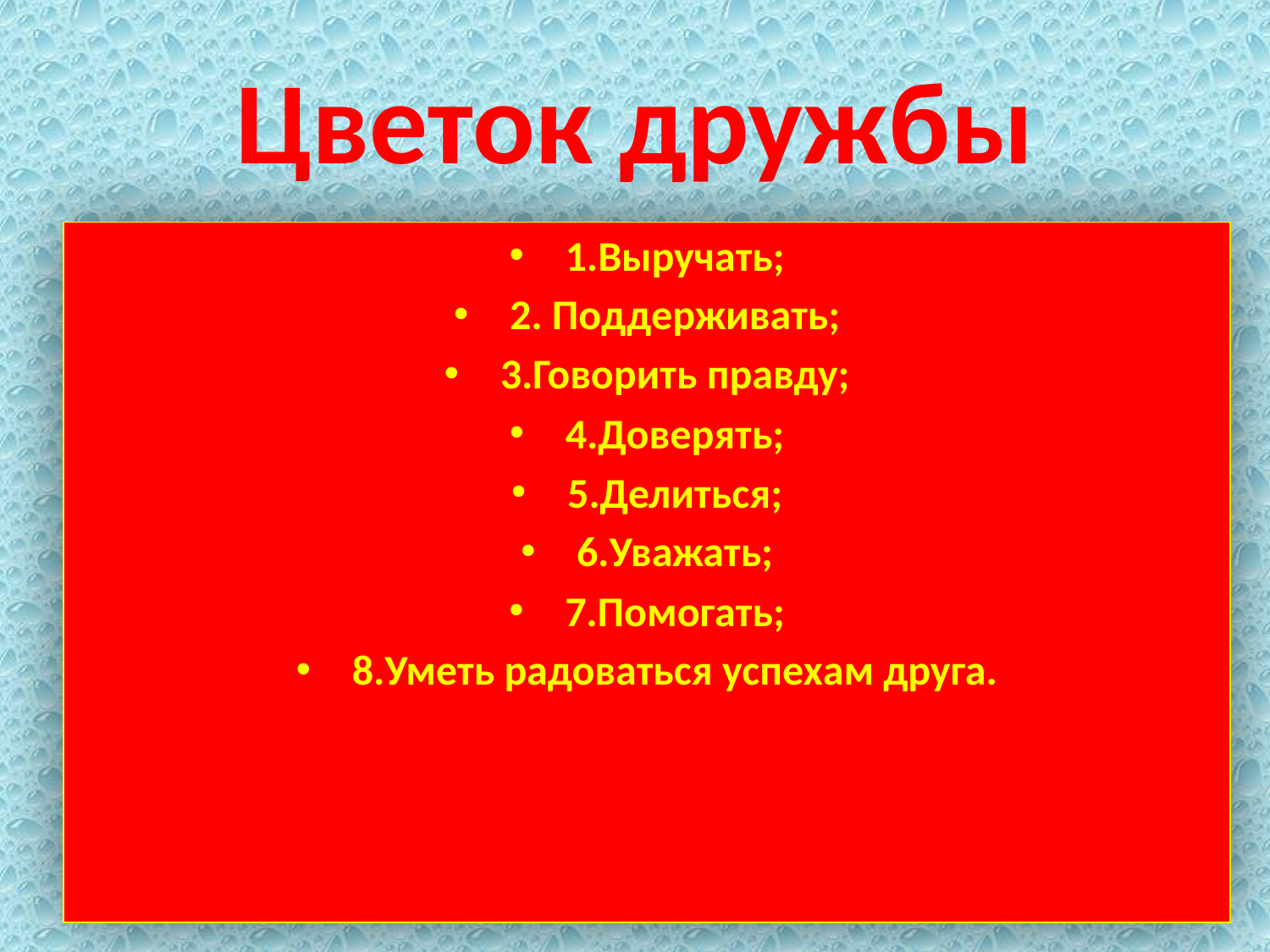

# Цветок дружбы
1.Выручать;
2. Поддерживать;
3.Говорить правду;
4.Доверять;
5.Делиться;
6.Уважать;
7.Помогать;
8.Уметь радоваться успехам друга.